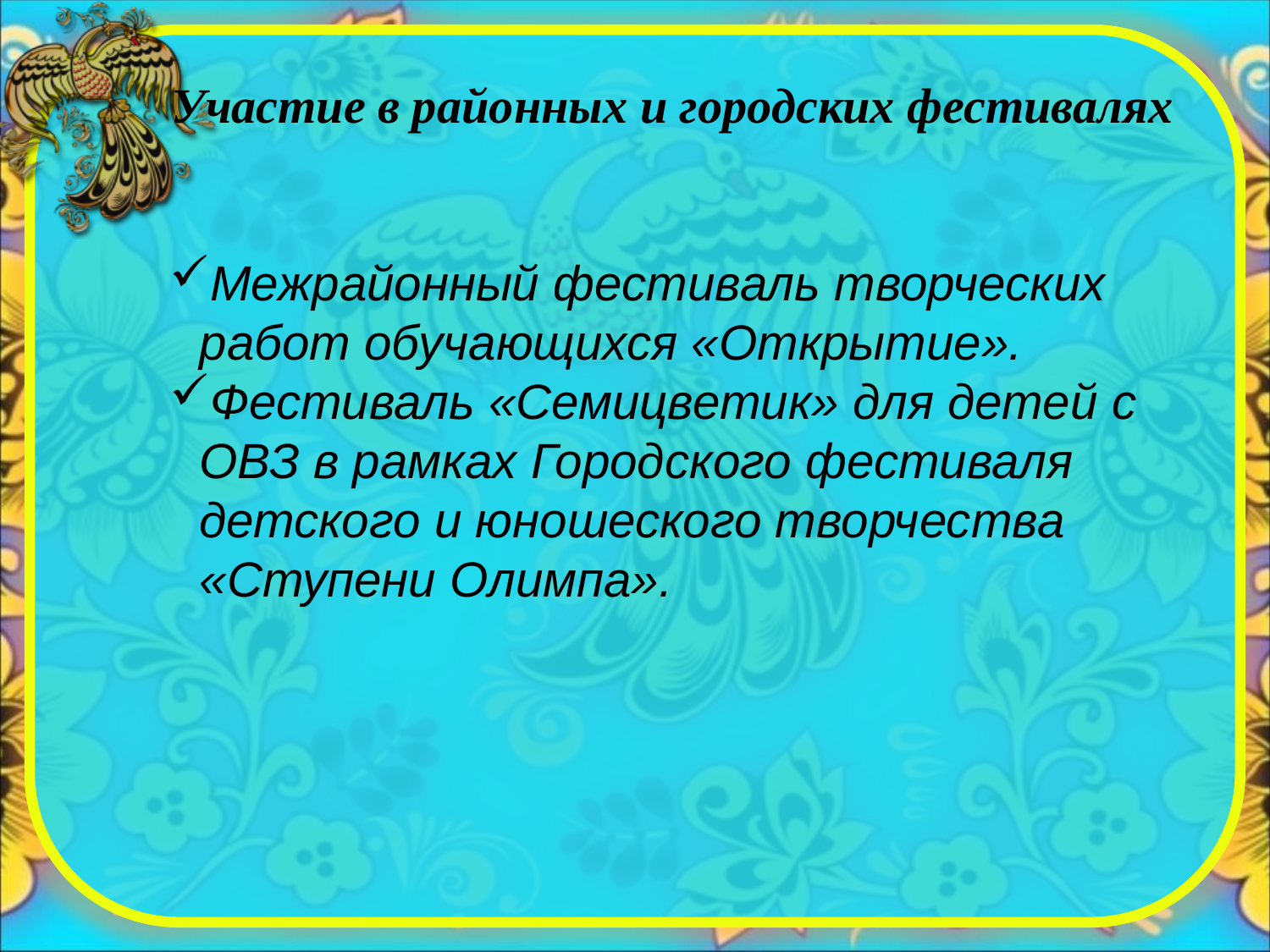

Участие в районных и городских фестивалях

Межрайонный фестиваль творческих работ обучающихся «Открытие».
Фестиваль «Семицветик» для детей с ОВЗ в рамках Городского фестиваля детского и юношеского творчества «Ступени Олимпа».